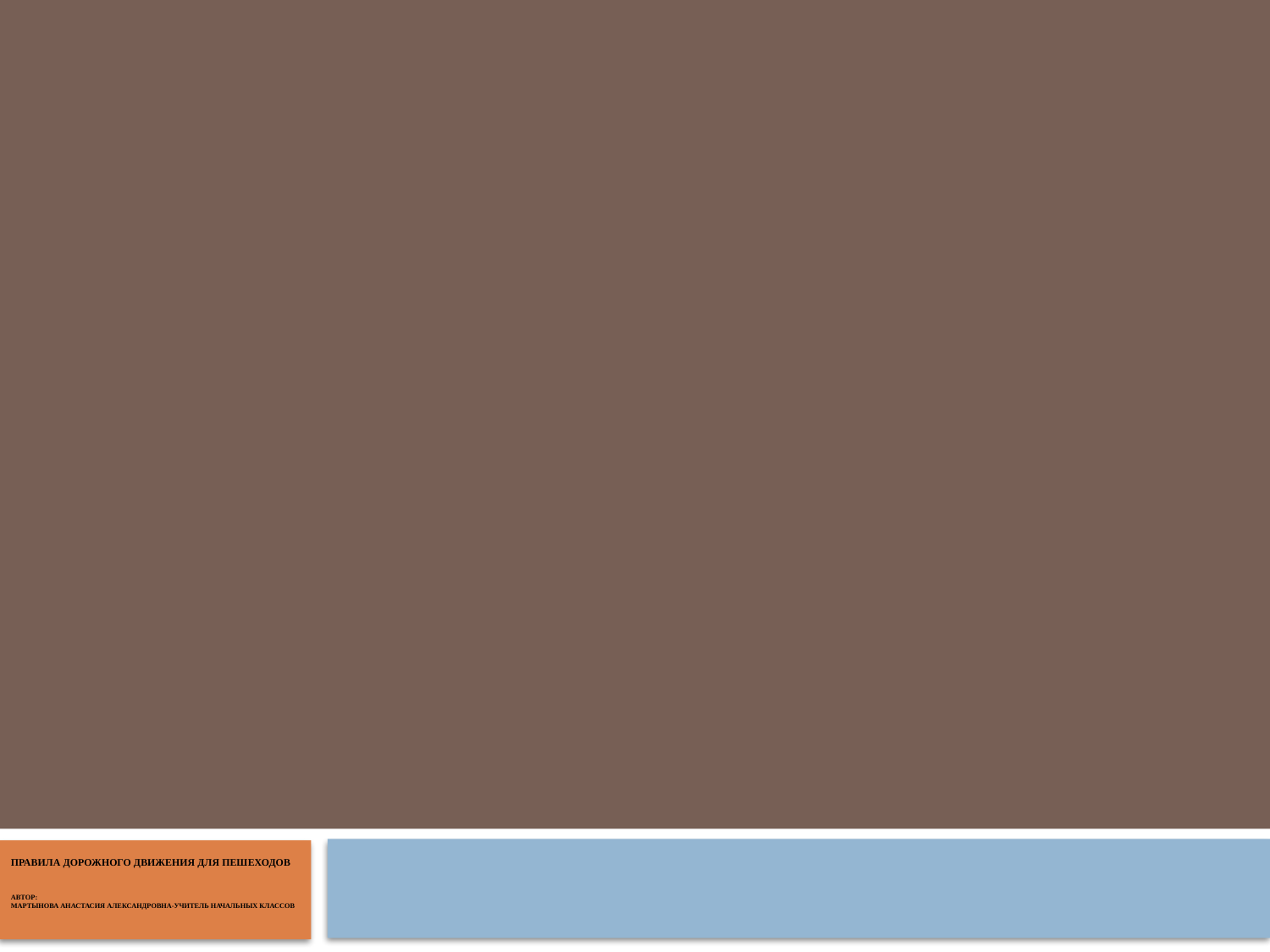

# Правила дорожного движения для пешеходов Автор: мартынова анастасия александровна-учитель начальных классов